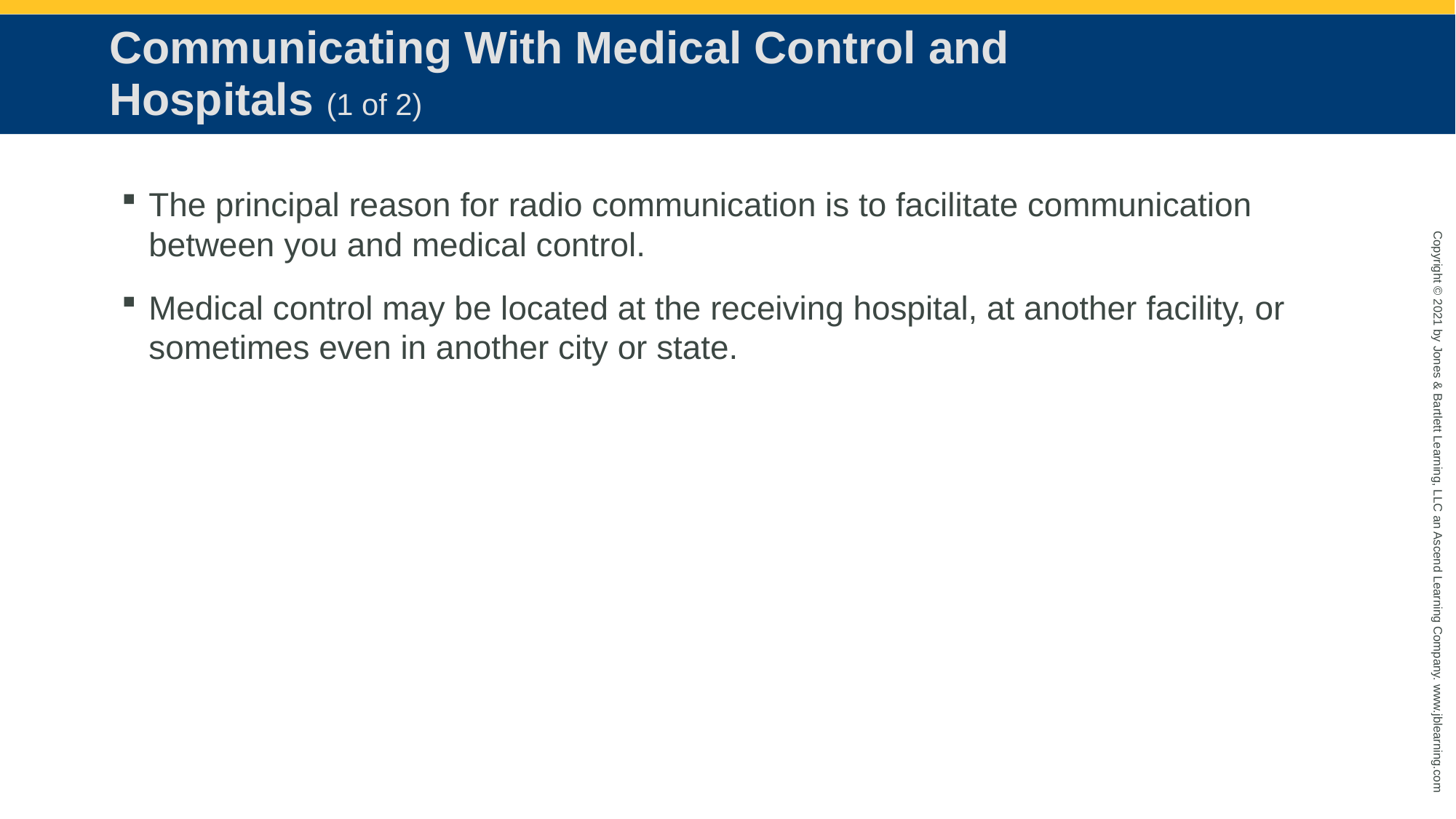

# Communicating With Medical Control and Hospitals (1 of 2)
The principal reason for radio communication is to facilitate communication between you and medical control.
Medical control may be located at the receiving hospital, at another facility, or sometimes even in another city or state.